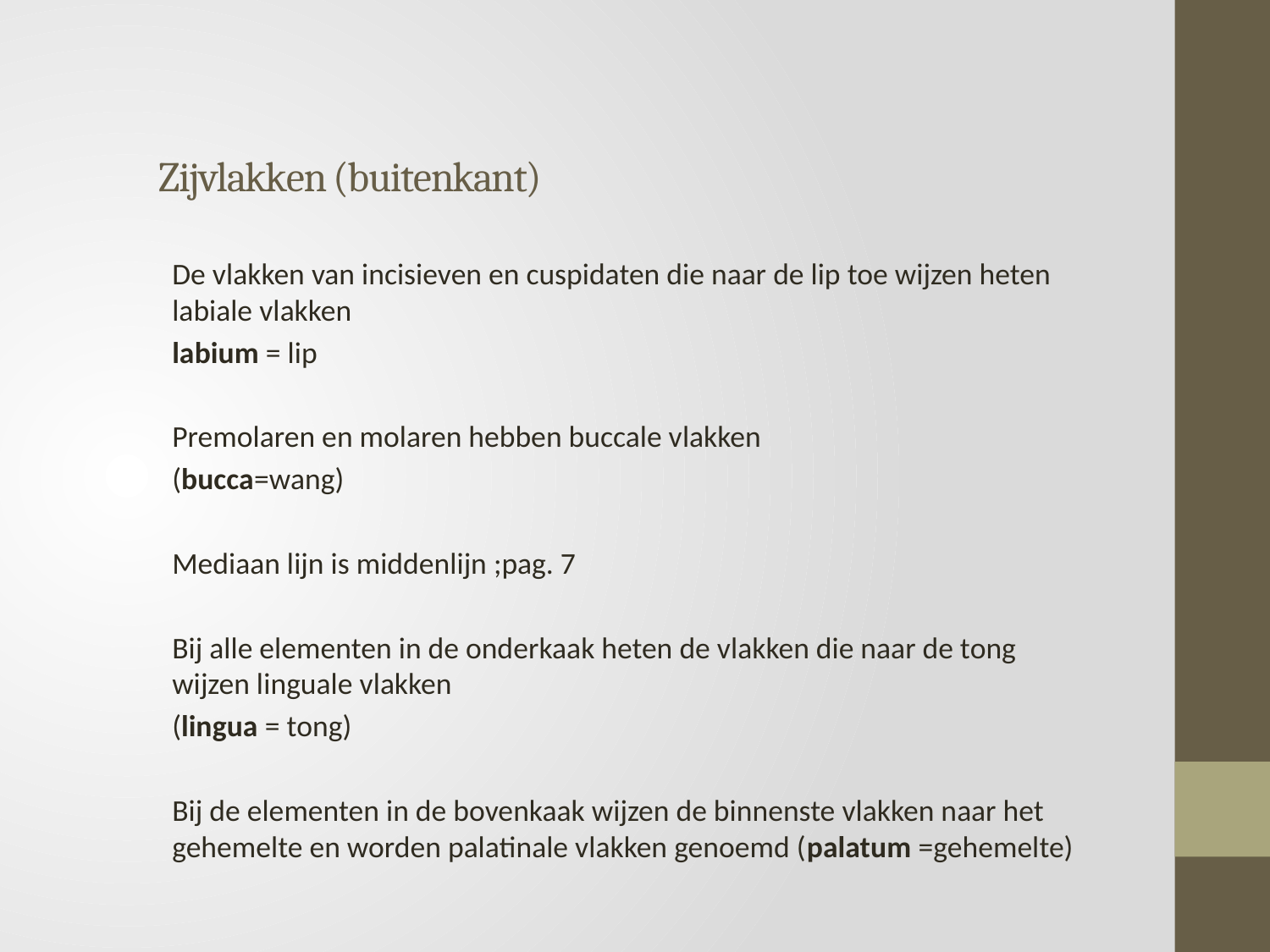

# Zijvlakken (buitenkant)

De vlakken van incisieven en cuspidaten die naar de lip toe wijzen heten labiale vlakken
labium = lip

Premolaren en molaren hebben buccale vlakken
(bucca=wang)

Mediaan lijn is middenlijn ;pag. 7

Bij alle elementen in de onderkaak heten de vlakken die naar de tong wijzen linguale vlakken
(lingua = tong)

Bij de elementen in de bovenkaak wijzen de binnenste vlakken naar het gehemelte en worden palatinale vlakken genoemd (palatum =gehemelte)